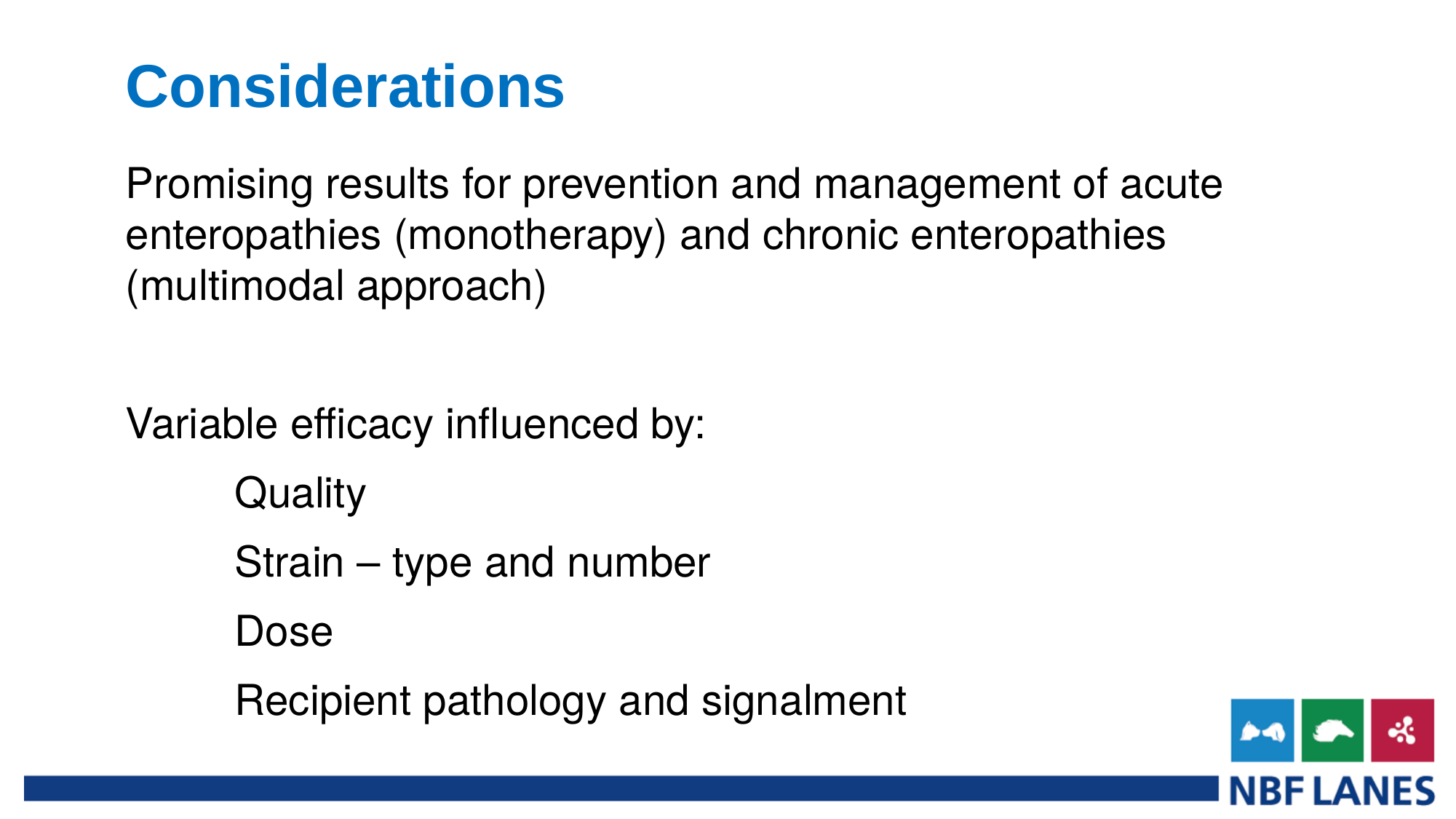

Considerations
Promising results for prevention and management of acute enteropathies (monotherapy) and chronic enteropathies (multimodal approach)

Variable efficacy influenced by:
 	Quality
 	Strain – type and number
 	Dose
 	Recipient pathology and signalment